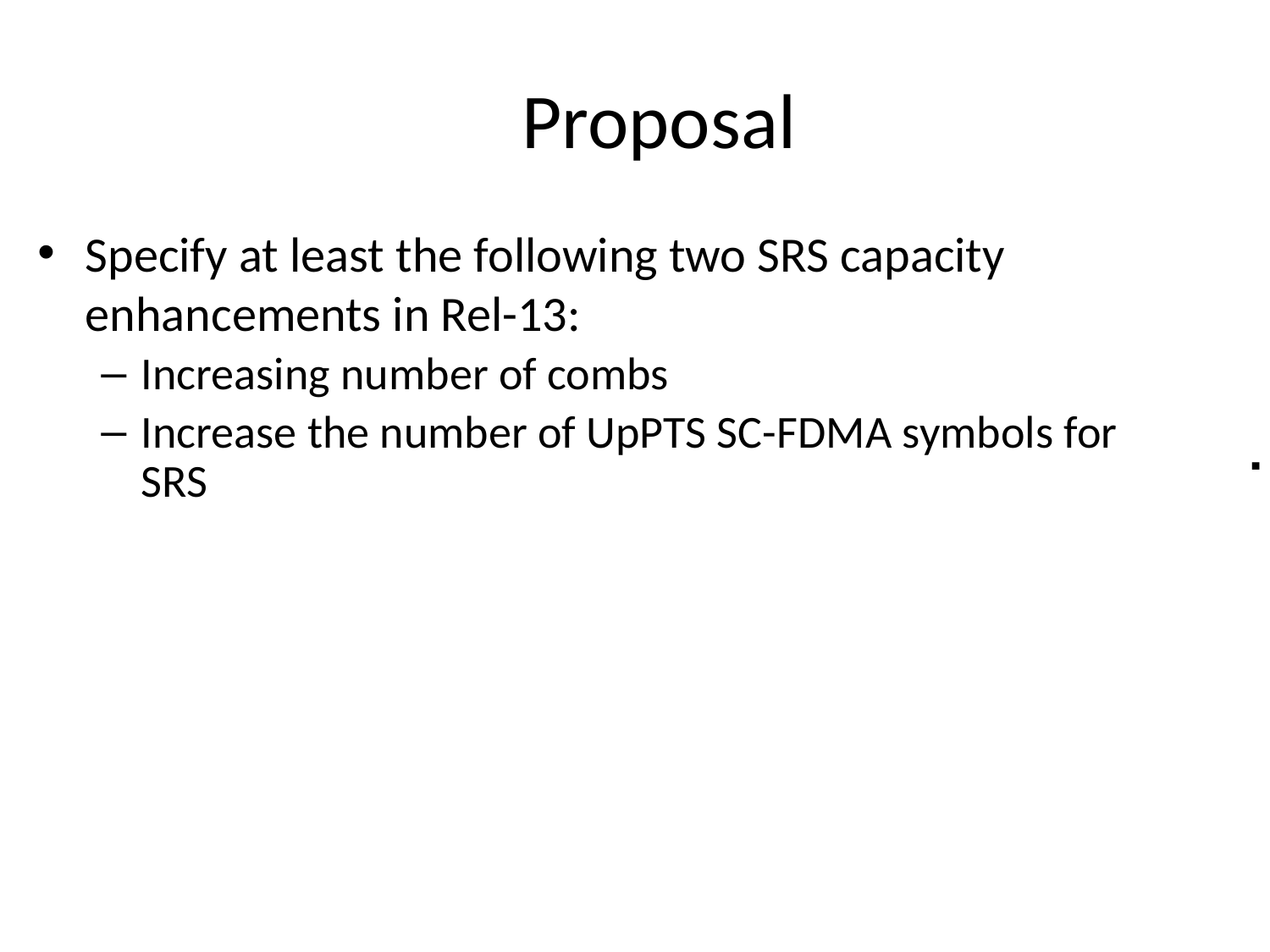

# Proposal
Specify at least the following two SRS capacity enhancements in Rel-13:
Increasing number of combs
Increase the number of UpPTS SC-FDMA symbols for SRS

.